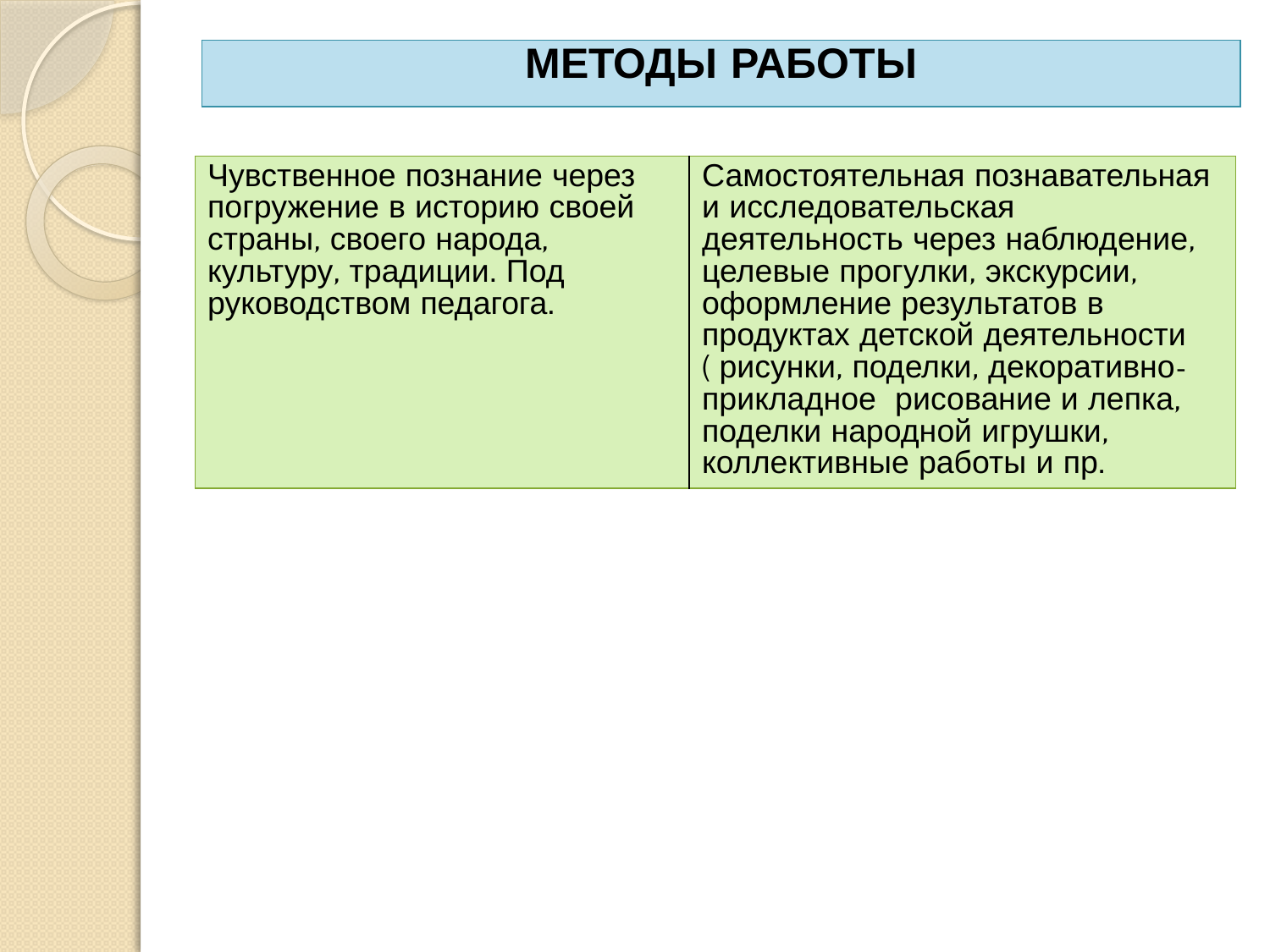

#
| МЕТОДЫ РАБОТЫ |
| --- |
| Чувственное познание через погружение в историю своей страны, своего народа, культуру, традиции. Под руководством педагога. | Самостоятельная познавательная и исследовательская деятельность через наблюдение, целевые прогулки, экскурсии, оформление результатов в продуктах детской деятельности ( рисунки, поделки, декоративно-прикладное рисование и лепка, поделки народной игрушки, коллективные работы и пр. |
| --- | --- |